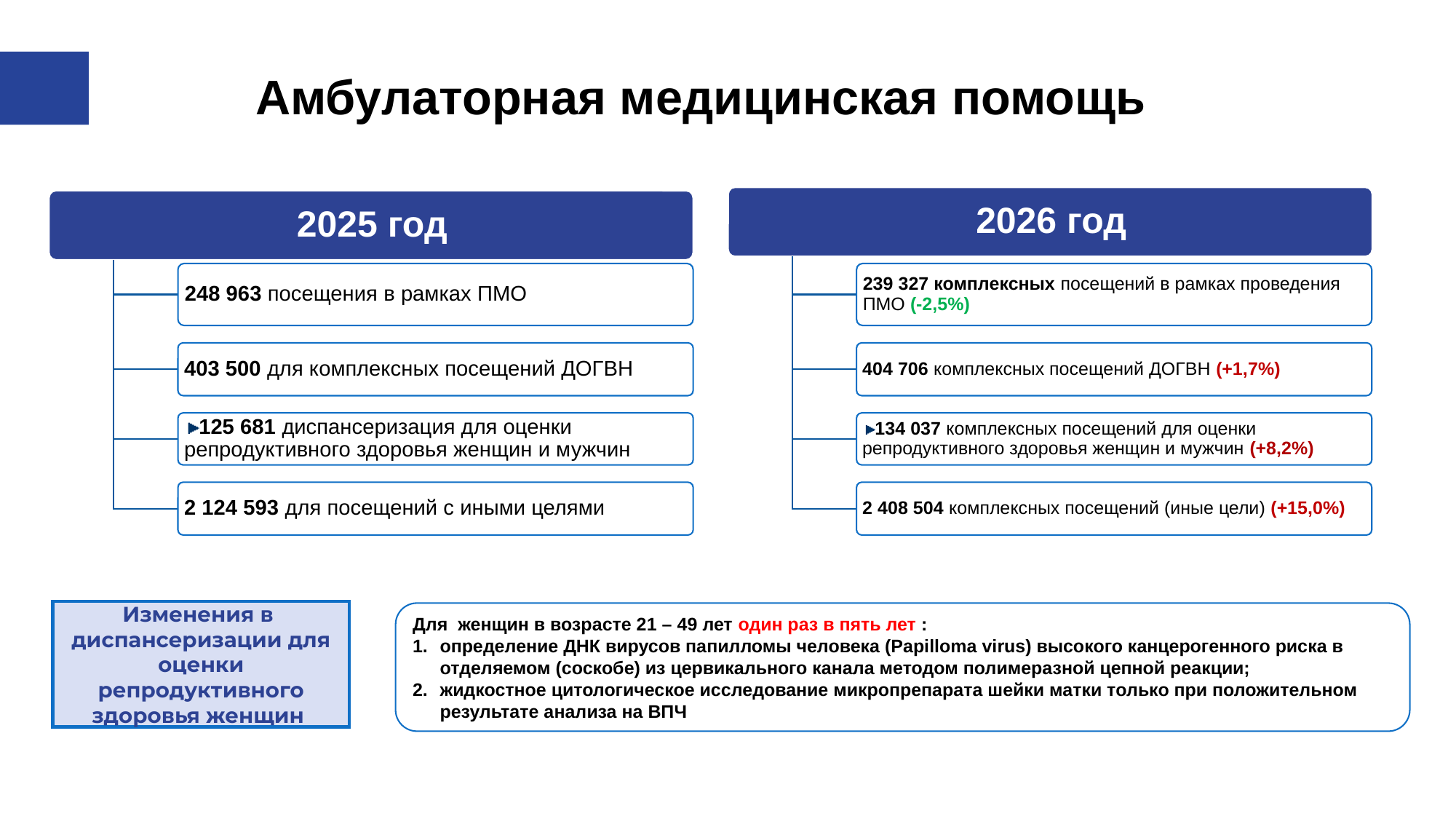

Амбулаторная медицинская помощь
2025 год
248 963 посещения в рамках ПМО
403 500 для комплексных посещений ДОГВН
125 681 диспансеризация для оценки репродуктивного здоровья женщин и мужчин
2 124 593 для посещений с иными целями
2026 год
239 327 комплексных посещений в рамках проведения ПМО (-2,5%)
404 706 комплексных посещений ДОГВН (+1,7%)
134 037 комплексных посещений для оценки репродуктивного здоровья женщин и мужчин (+8,2%)
2 408 504 комплексных посещений (иные цели) (+15,0%)
Изменения в  диспансеризации для оценки репродуктивного здоровья женщин
Для  женщин в возрасте 21 – 49 лет один раз в пять лет :
определение ДНК вирусов папилломы человека (Papilloma virus) высокого канцерогенного риска в отделяемом (соскобе) из цервикального канала методом полимеразной цепной реакции;
жидкостное цитологическое исследование микропрепарата шейки матки только при положительном результате анализа на ВПЧ